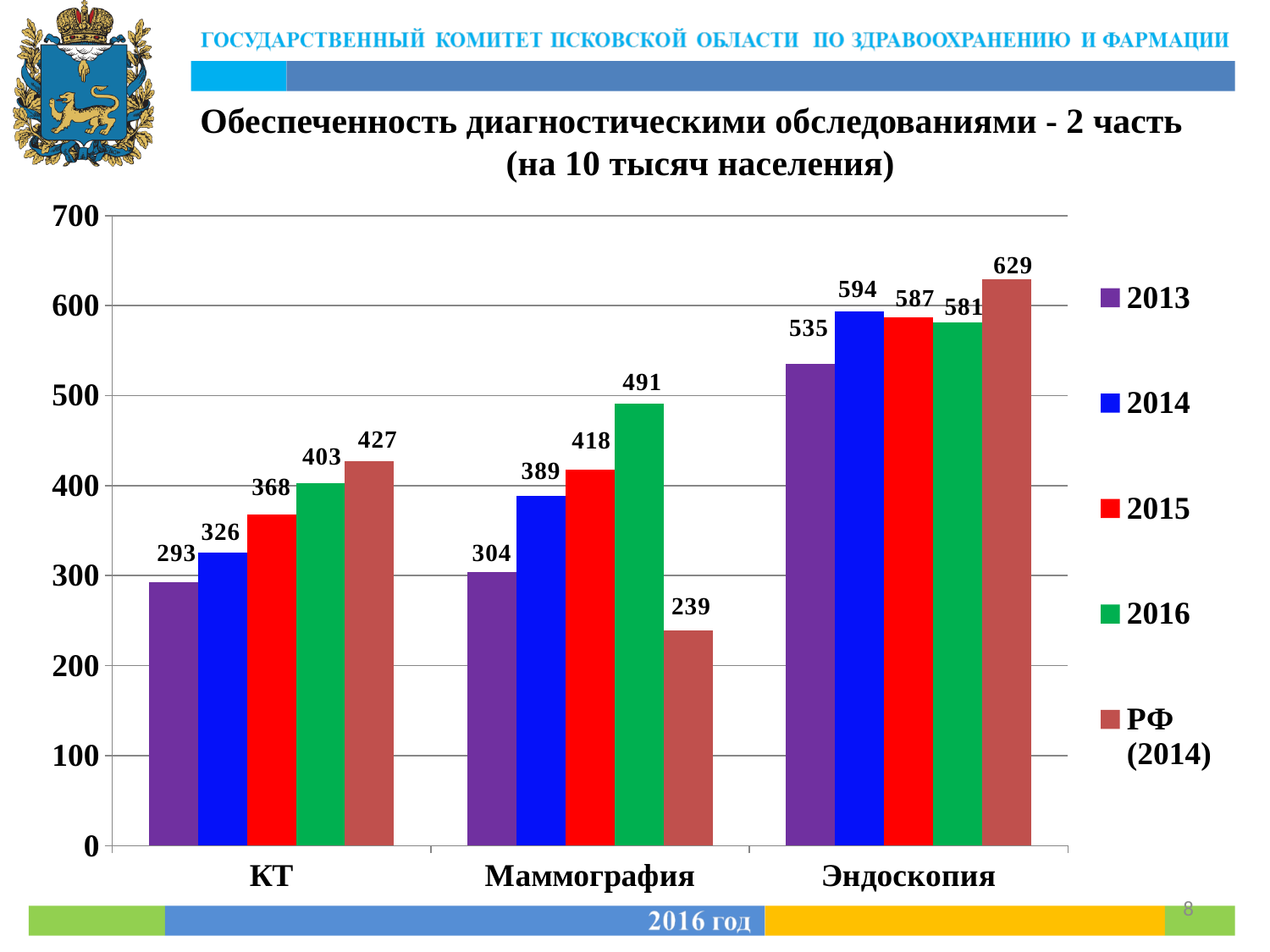

Обеспеченность диагностическими обследованиями - 2 часть
 (на 10 тысяч населения)

### Chart

| Category | 2013 | 2014 | 2015 | 2016 | РФ (2014) |
|---|---|---|---|---|---|
| КТ | 293.0 | 326.0 | 368.0 | 403.0 | 427.0 |
| Маммография | 304.0 | 389.0 | 418.0 | 491.0 | 239.0 |
| Эндоскопия | 535.0 | 594.0 | 587.0 | 581.0 | 629.0 |
8